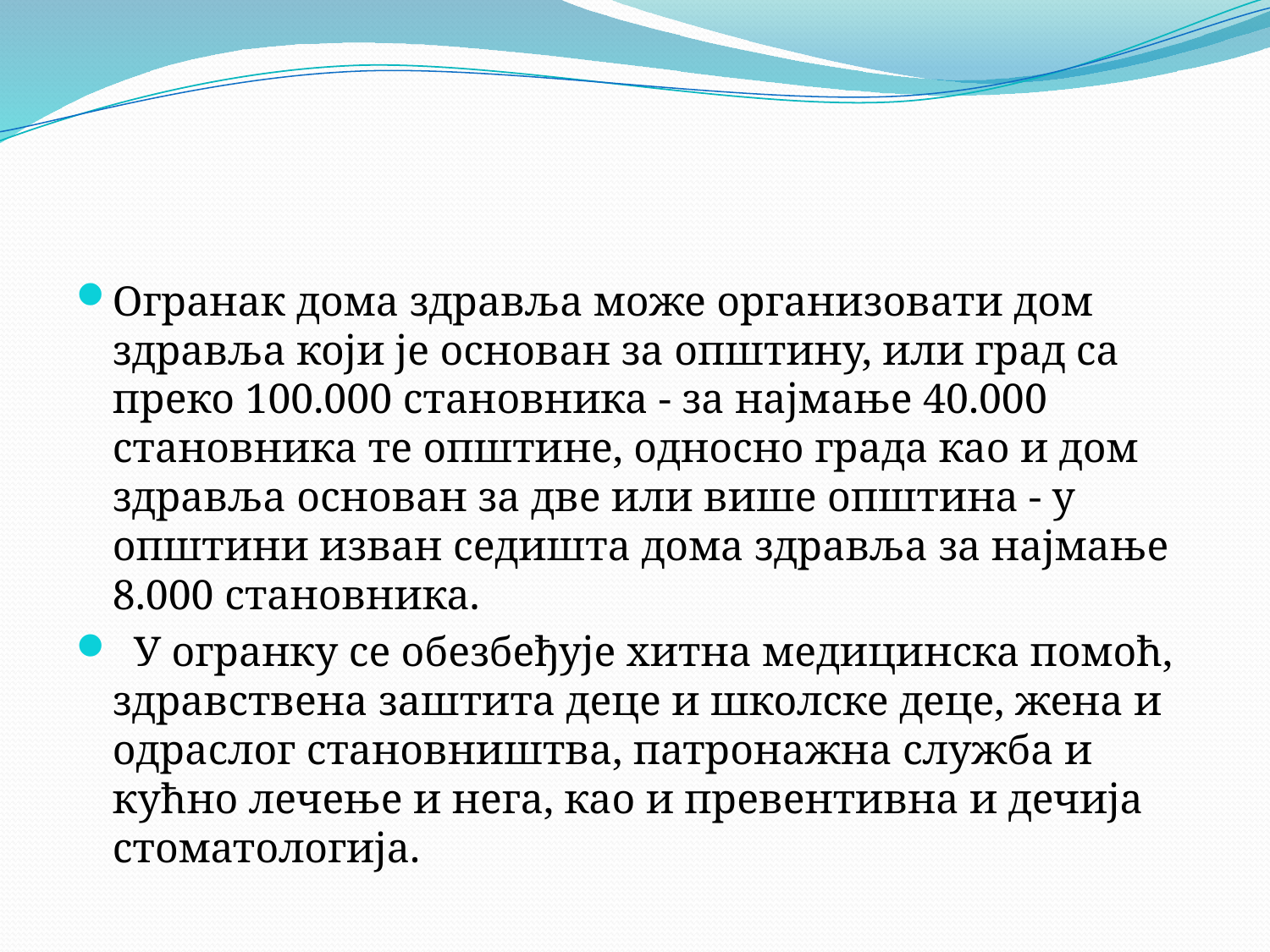

#
Огранак дома здравља може организовати дом здравља који је основан за општину, или град са преко 100.000 становника - за најмање 40.000 становника те општине, односно града као и дом здравља основан за две или више општина - у општини изван седишта дома здравља за најмање 8.000 становника.
  У огранку се обезбеђује хитна медицинска помоћ, здравствена заштита деце и школске деце, жена и одраслог становништва, патронажна служба и кућно лечење и нега, као и превентивна и дечија стоматологија.